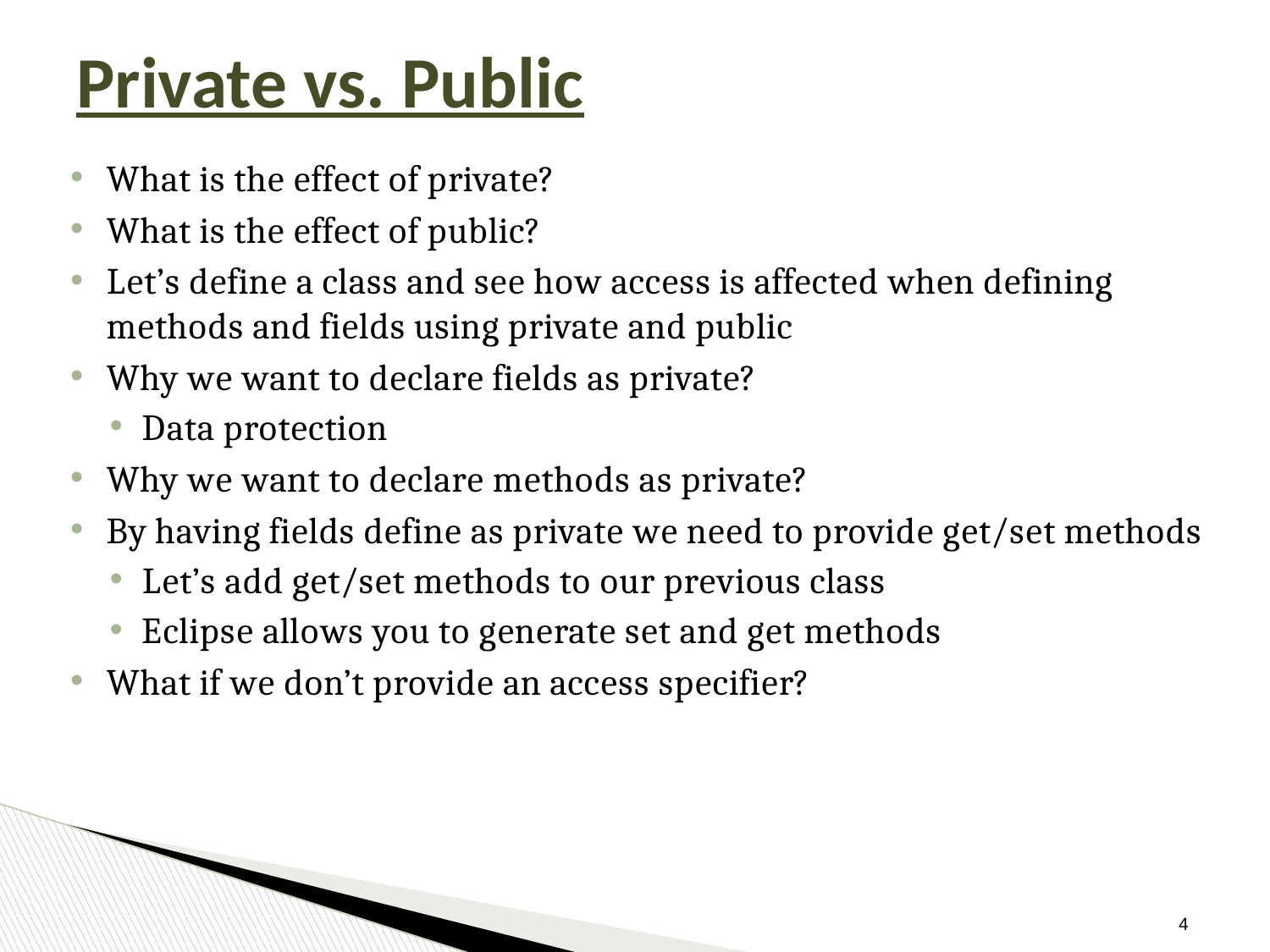

# Private vs. Public
What is the effect of private?
What is the effect of public?
Let’s define a class and see how access is affected when defining methods and fields using private and public
Why we want to declare fields as private?
Data protection
Why we want to declare methods as private?
By having fields define as private we need to provide get/set methods
Let’s add get/set methods to our previous class
Eclipse allows you to generate set and get methods
What if we don’t provide an access specifier?
4